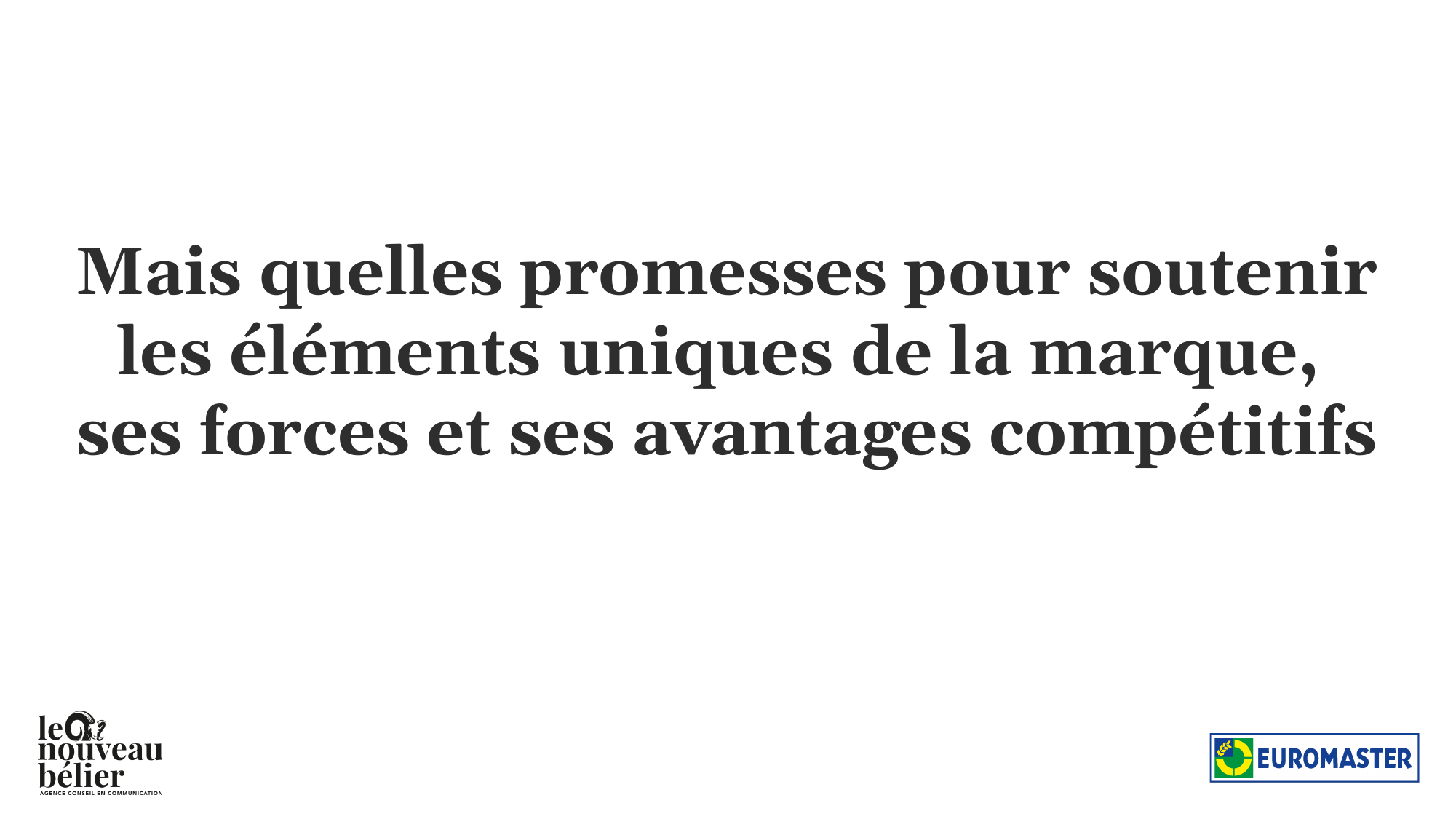

# Mais quelles promesses pour soutenir les éléments uniques de la marque, ses forces et ses avantages compétitifs